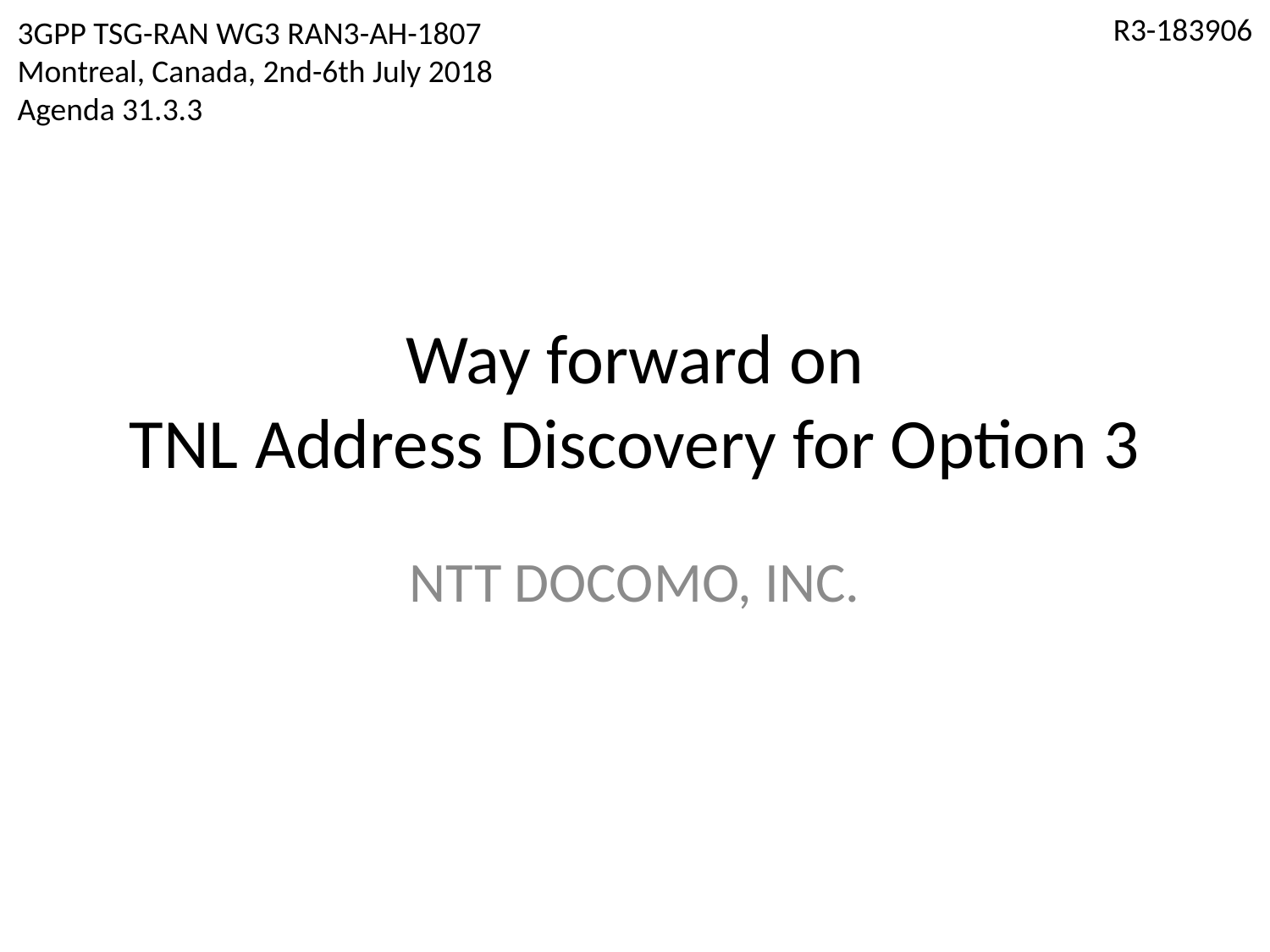

R3-183906
3GPP TSG-RAN WG3 RAN3-AH-1807
Montreal, Canada, 2nd-6th July 2018
Agenda 31.3.3
# Way forward on TNL Address Discovery for Option 3
NTT DOCOMO, INC.